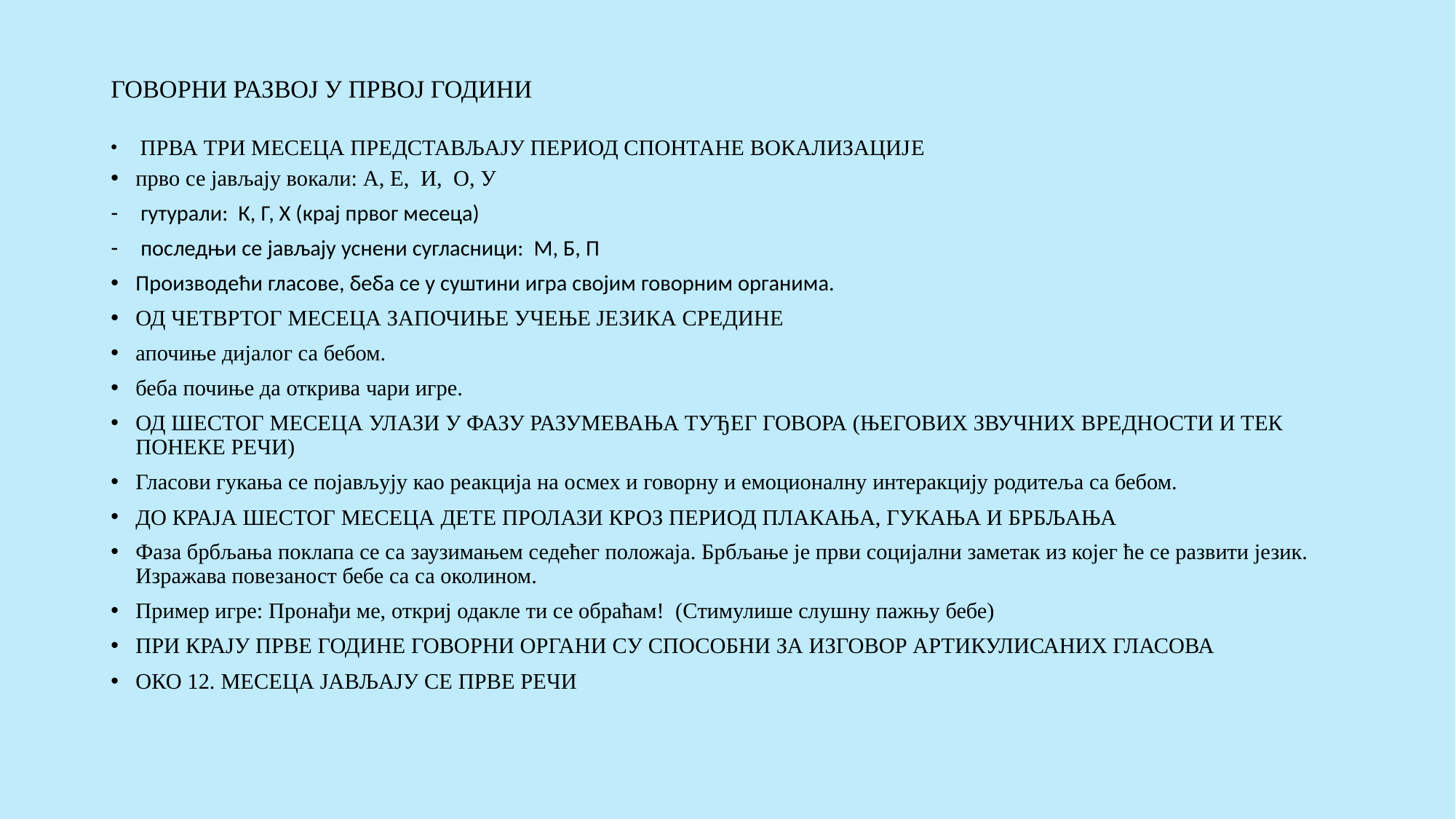

# ГОВОРНИ РАЗВОЈ У ПРВОЈ ГОДИНИ
 ПРВА ТРИ МЕСЕЦА ПРЕДСТАВЉАЈУ ПЕРИОД СПОНТАНЕ ВОКАЛИЗАЦИЈE
прво се јављају вокали: А, Е,  И,  О, У
 гутурали:  К, Г, Х (крај првог месеца)
 последњи се јављају уснени сугласници:  М, Б, П
Производећи гласове, беба се у суштини игра својим говорним органима.
ОД ЧЕТВРТОГ МЕСЕЦА ЗАПОЧИЊЕ УЧЕЊЕ ЈЕЗИКА СРЕДИНЕ
апочиње дијалог са бебом.
беба почиње да открива чари игре.
ОД ШЕСТОГ МЕСЕЦА УЛАЗИ У ФАЗУ РАЗУМЕВАЊА ТУЂЕГ ГОВОРА (ЊЕГОВИХ ЗВУЧНИХ ВРЕДНОСТИ И ТЕК ПОНЕКЕ РЕЧИ)
Гласови гукања се појављују као реакција на осмех и говорну и емоционалну интеракцију родитеља са бебом.
ДО КРАЈА ШЕСТОГ МЕСЕЦА ДЕТЕ ПРОЛАЗИ КРОЗ ПЕРИОД ПЛАКАЊА, ГУКАЊА И БРБЉАЊА
Фаза брбљања поклапа се са заузимањем седећег положаја. Брбљање је први социјални заметак из којег ће се развити језик. Изражава повезаност бебе са са околином.
Пример игре: Пронађи ме, откриј одакле ти се обраћам!  (Стимулише слушну пажњу бебе)
ПРИ КРАЈУ ПРВЕ ГОДИНЕ ГОВОРНИ ОРГАНИ СУ СПОСОБНИ ЗА ИЗГОВОР АРТИКУЛИСАНИХ ГЛАСОВА
ОКО 12. МЕСЕЦА ЈАВЉАЈУ СЕ ПРВЕ РЕЧИ